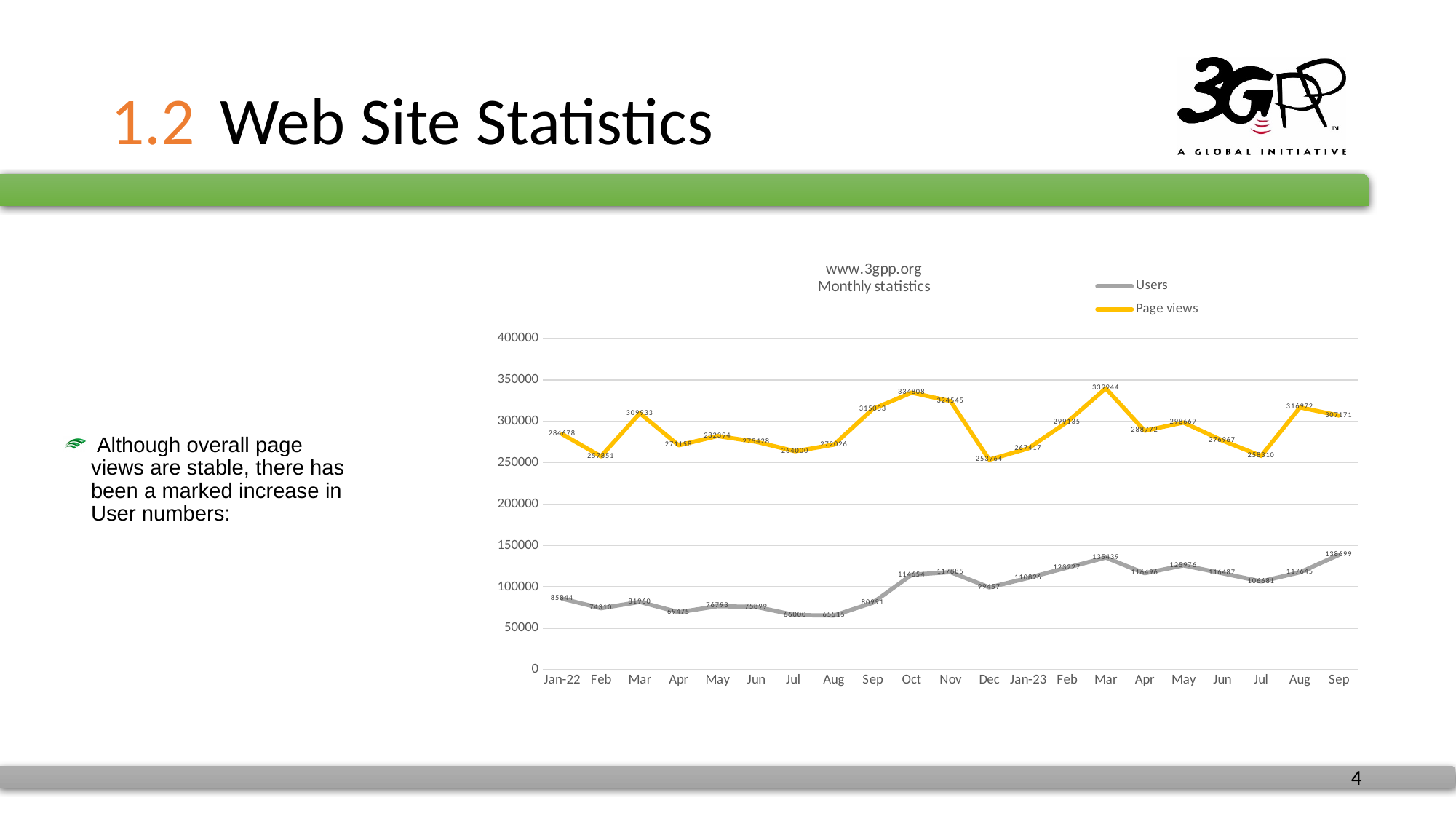

# 1.2	Web Site Statistics

### Chart: www.3gpp.org
Monthly statistics

| Category | Users | Page views |
|---|---|---|
| Jan-22 | 85844.0 | 284678.0 |
| Feb | 74310.0 | 257851.0 |
| Mar | 81960.0 | 309933.0 |
| Apr | 69475.0 | 271158.0 |
| May | 76793.0 | 282394.0 |
| Jun | 75899.0 | 275428.0 |
| Jul  | 66000.0 | 264000.0 |
| Aug | 65515.0 | 272026.0 |
| Sep | 80991.0 | 315033.0 |
| Oct | 114654.0 | 334808.0 |
| Nov | 117885.0 | 324545.0 |
| Dec | 99457.0 | 253764.0 |
| Jan-23 | 110826.0 | 267417.0 |
| Feb | 123227.0 | 299135.0 |
| Mar | 135439.0 | 339944.0 |
| Apr | 116496.0 | 288772.0 |
| May | 125976.0 | 298667.0 |
| Jun | 116487.0 | 276967.0 |
| Jul | 106681.0 | 258310.0 |
| Aug | 117645.0 | 316972.0 |
| Sep | 138699.0 | 307171.0 |
 Although overall page views are stable, there has been a marked increase in User numbers: